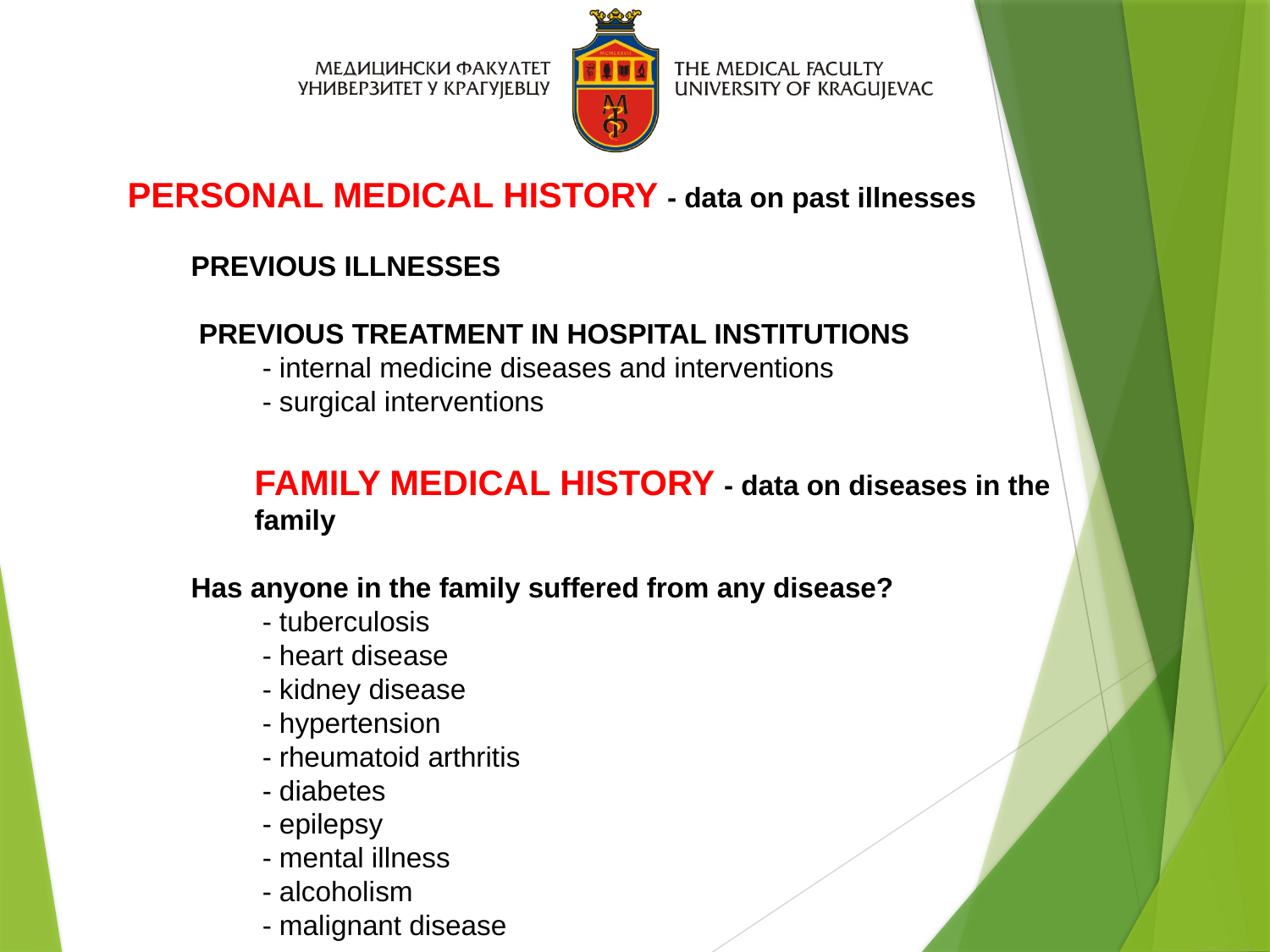

PERSONAL MEDICAL HISTORY - data on past illnesses

PREVIOUS ILLNESSES

 PREVIOUS TREATMENT IN HOSPITAL INSTITUTIONS
 - internal medicine diseases and interventions
 - surgical interventions

FAMILY MEDICAL HISTORY - data on diseases in the family

Has anyone in the family suffered from any disease?
 - tuberculosis
 - heart disease
 - kidney disease
 - hypertension
 - rheumatoid arthritis
 - diabetes
 - epilepsy
 - mental illness
 - alcoholism
 - malignant disease